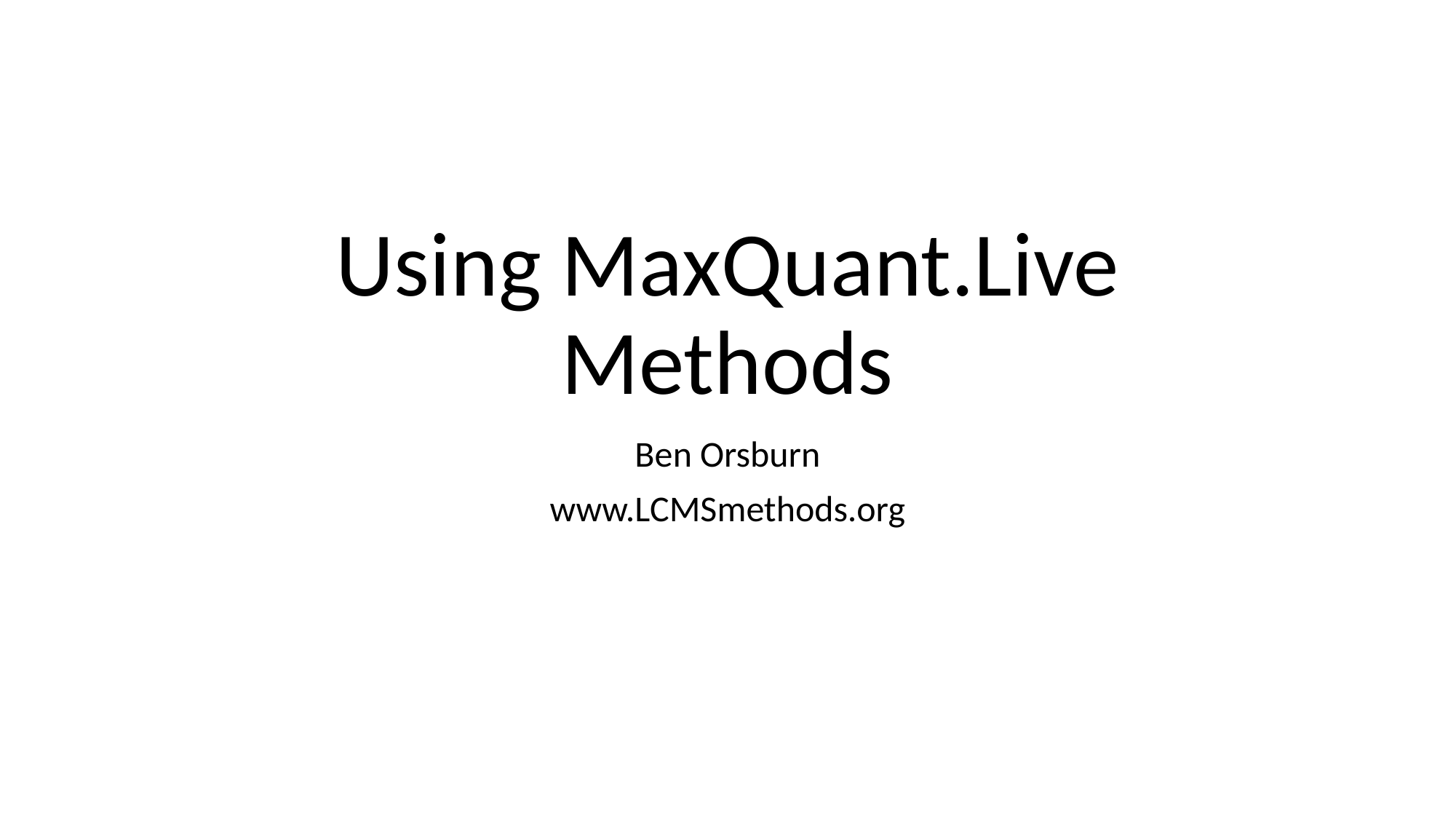

# Using MaxQuant.Live Methods
Ben Orsburn
www.LCMSmethods.org